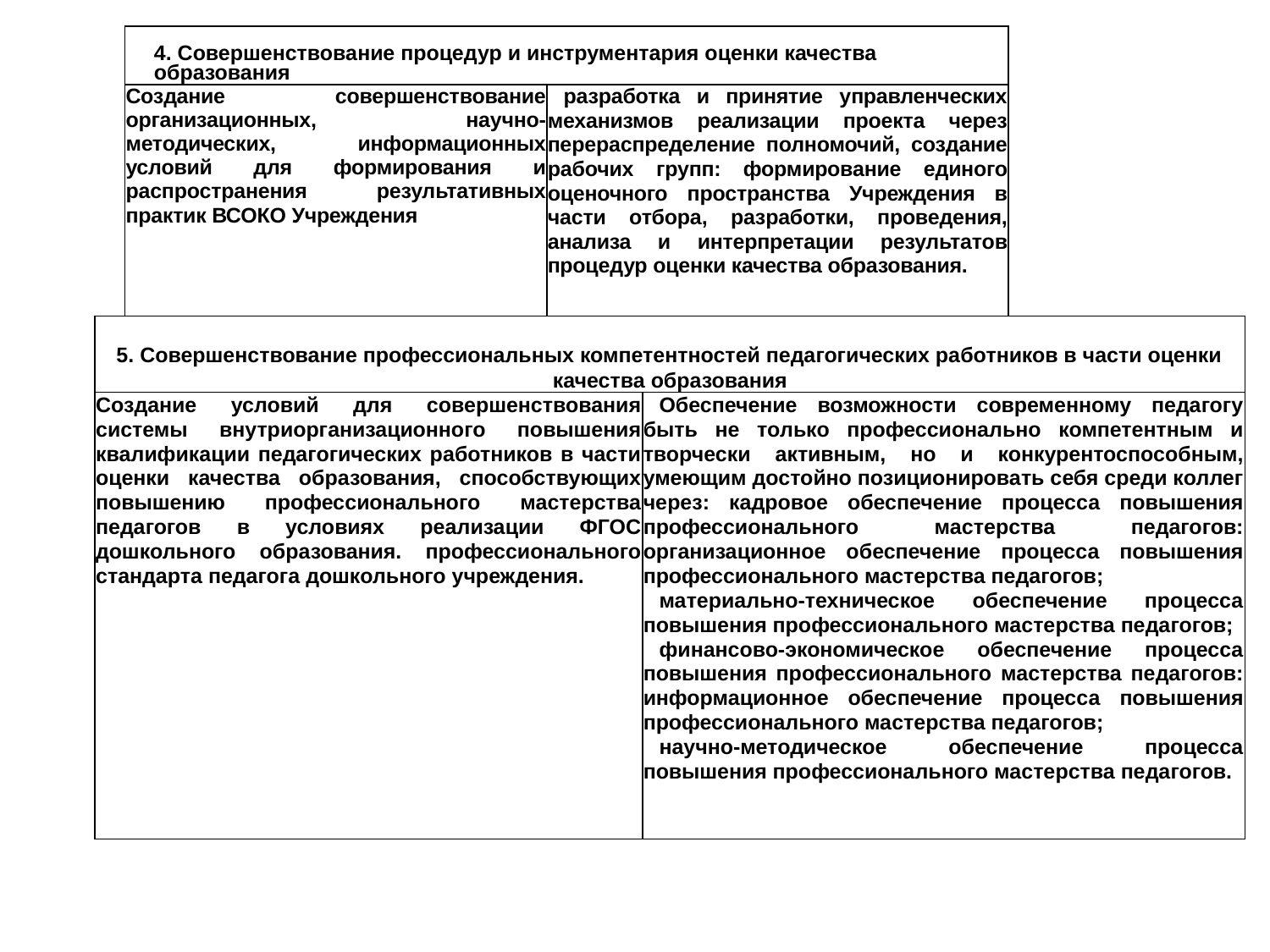

| 4. Совершенствование процедур и инструментария оценки качества образования |  |
| --- | --- |
| Создание совершенствование организационных, научно-методических, информационных условий для формирования и распространения результативных практик ВСОКО Учреждения | разработка и принятие управленческих механизмов реализации проекта через перераспределение полномочий, создание рабочих групп: формирование единого оценочного пространства Учреждения в части отбора, разработки, проведения, анализа и интерпретации результатов процедур оценки качества образования. |
| 5. Совершенствование профессиональных компетентностей педагогических работников в части оценки качества образования |  |
| --- | --- |
| Создание условий для совершенствования системы внутриорганизационного повышения квалификации педагогических работников в части оценки качества образования, способствующих повышению профессионального мастерства педагогов в условиях реализации ФГОС дошкольного образования. профессионального стандарта педагога дошкольного учреждения. | Обеспечение возможности современному педагогу быть не только профессионально компетентным и творчески активным, но и конкурентоспособным, умеющим достойно позиционировать себя среди коллег через: кадровое обеспечение процесса повышения профессионального мастерства педагогов: организационное обеспечение процесса повышения профессионального мастерства педагогов; материально-техническое обеспечение процесса повышения профессионального мастерства педагогов; финансово-экономическое обеспечение процесса повышения профессионального мастерства педагогов: информационное обеспечение процесса повышения профессионального мастерства педагогов; научно-методическое обеспечение процесса повышения профессионального мастерства педагогов. |